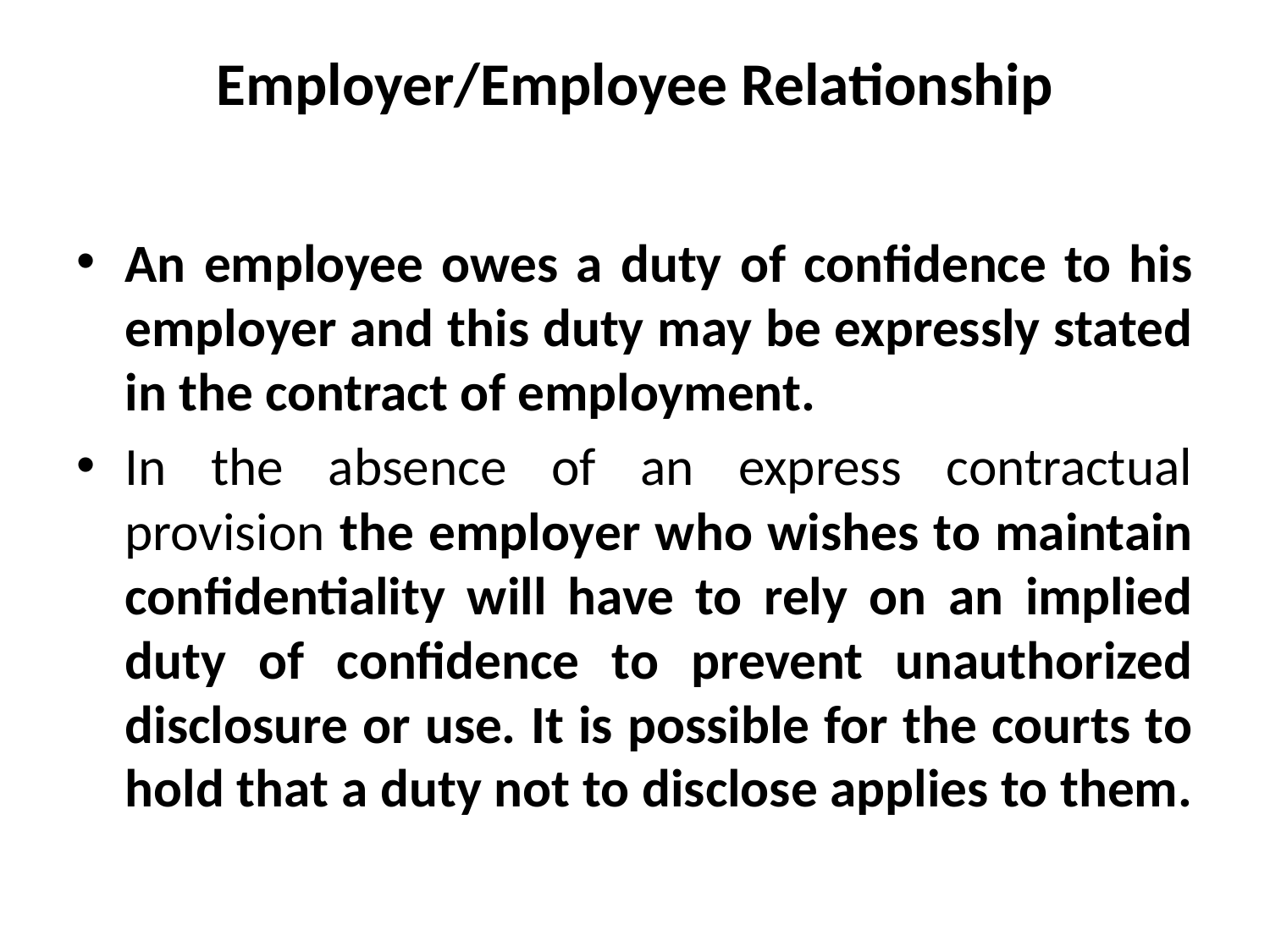

# Employer/Employee Relationship
An employee owes a duty of confidence to his employer and this duty may be expressly stated in the contract of employment.
In the absence of an express contractual provision the employer who wishes to maintain confidentiality will have to rely on an implied duty of confidence to prevent unauthorized disclosure or use. It is possible for the courts to hold that a duty not to disclose applies to them.